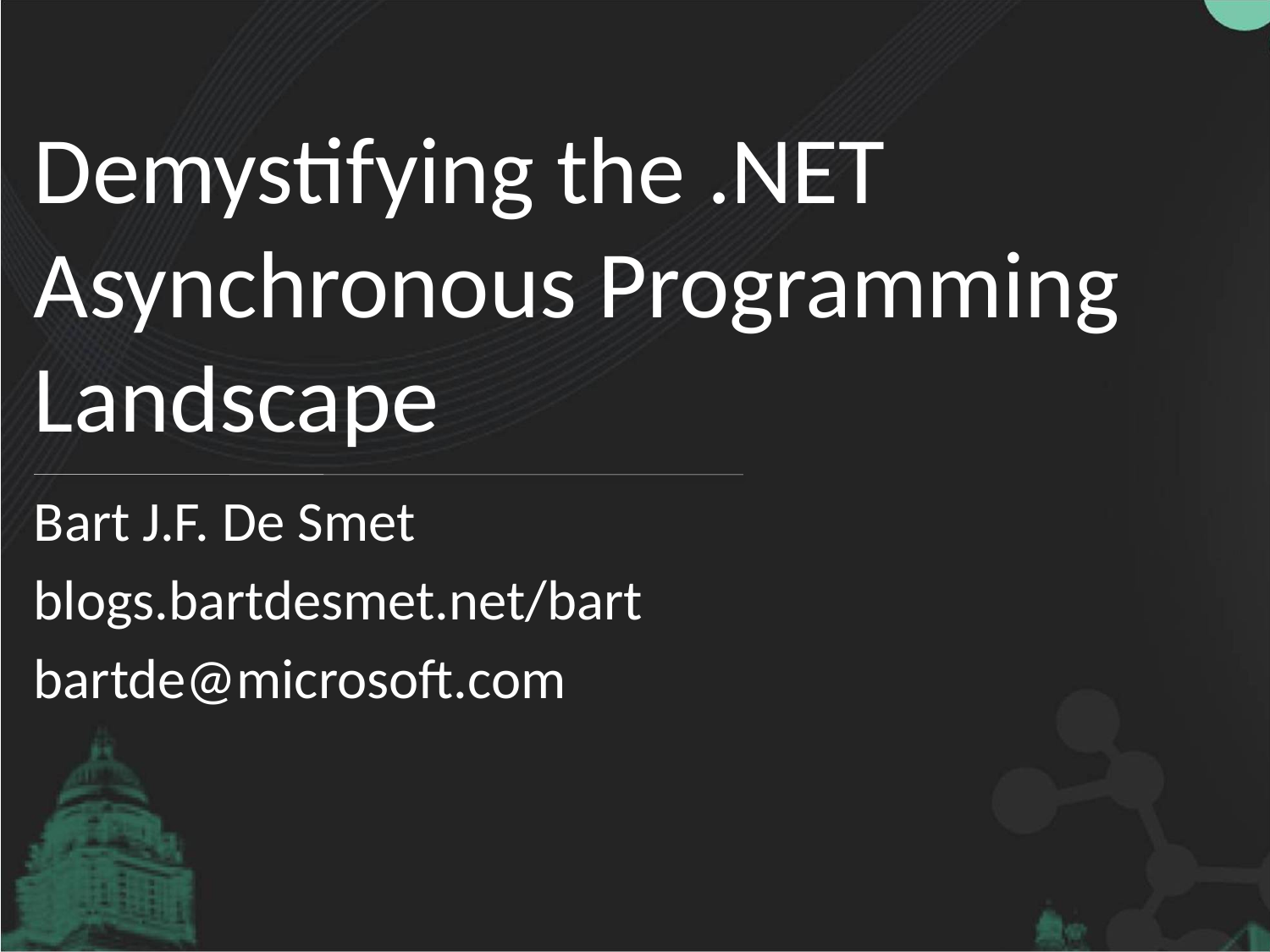

# Demystifying the .NET Asynchronous Programming Landscape
Bart J.F. De Smet
blogs.bartdesmet.net/bart
bartde@microsoft.com